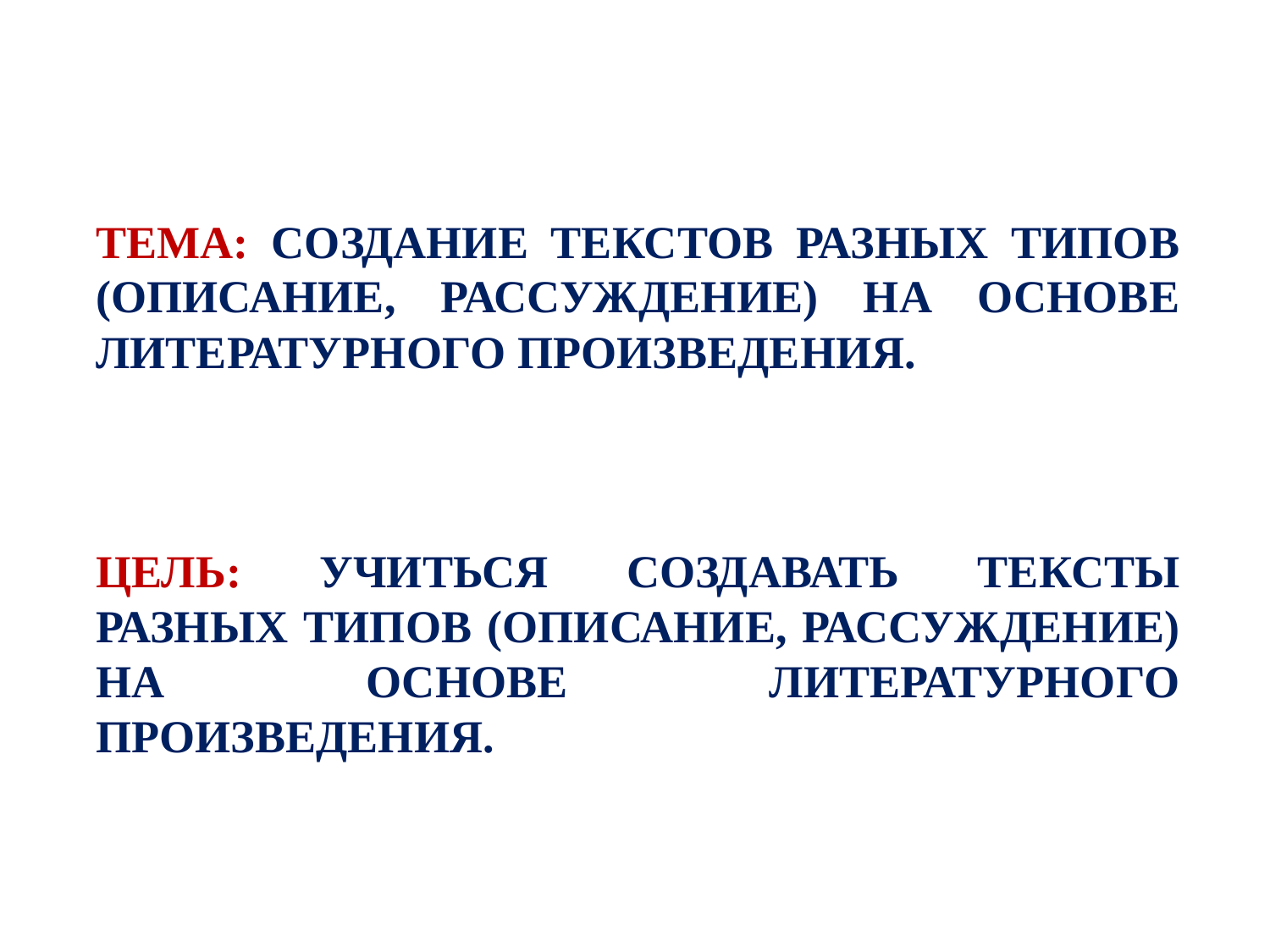

ТЕМА: СОЗДАНИЕ ТЕКСТОВ РАЗНЫХ ТИПОВ (ОПИСАНИЕ, РАССУЖДЕНИЕ) НА ОСНОВЕ ЛИТЕРАТУРНОГО ПРОИЗВЕДЕНИЯ.

ЦЕЛЬ: УЧИТЬСЯ СОЗДАВАТЬ ТЕКСТЫ РАЗНЫХ ТИПОВ (ОПИСАНИЕ, РАССУЖДЕНИЕ) НА ОСНОВЕ ЛИТЕРАТУРНОГО ПРОИЗВЕДЕНИЯ.